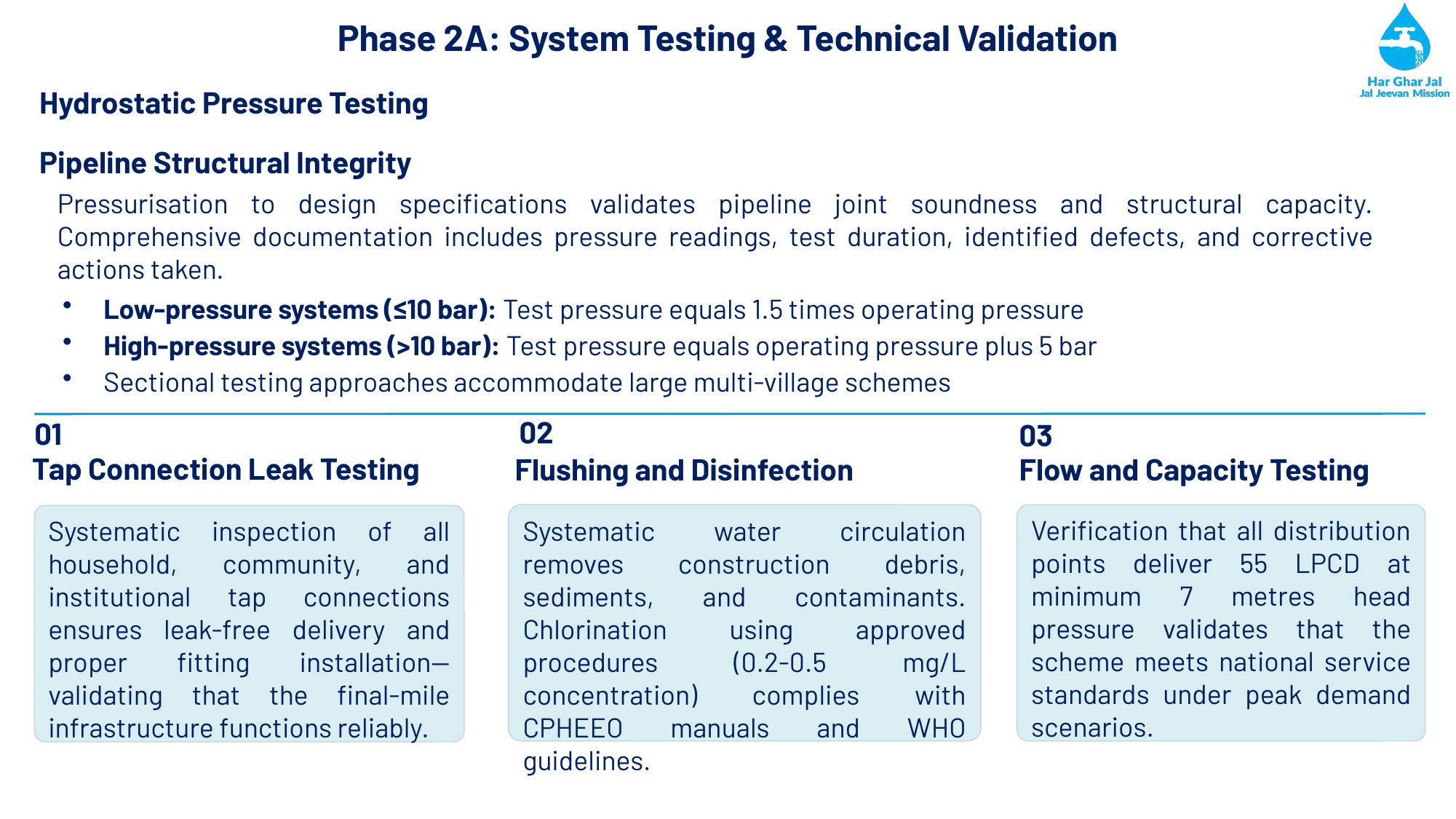

Phase 2A: System Testing & Technical Validation
Hydrostatic Pressure Testing
Pipeline Structural Integrity
Pressurisation to design specifications validates pipeline joint soundness and structural capacity. Comprehensive documentation includes pressure readings, test duration, identified defects, and corrective actions taken.
Low-pressure systems (≤10 bar): Test pressure equals 1.5 times operating pressure
High-pressure systems (>10 bar): Test pressure equals operating pressure plus 5 bar
Sectional testing approaches accommodate large multi-village schemes
03
02
01
Flow and Capacity Testing
Tap Connection Leak Testing
Flushing and Disinfection
Systematic water circulation removes construction debris, sediments, and contaminants. Chlorination using approved procedures (0.2-0.5 mg/L concentration) complies with CPHEEO manuals and WHO guidelines.
Verification that all distribution points deliver 55 LPCD at minimum 7 metres head pressure validates that the scheme meets national service standards under peak demand scenarios.
Systematic inspection of all household, community, and institutional tap connections ensures leak-free delivery and proper fitting installation—validating that the final-mile infrastructure functions reliably.